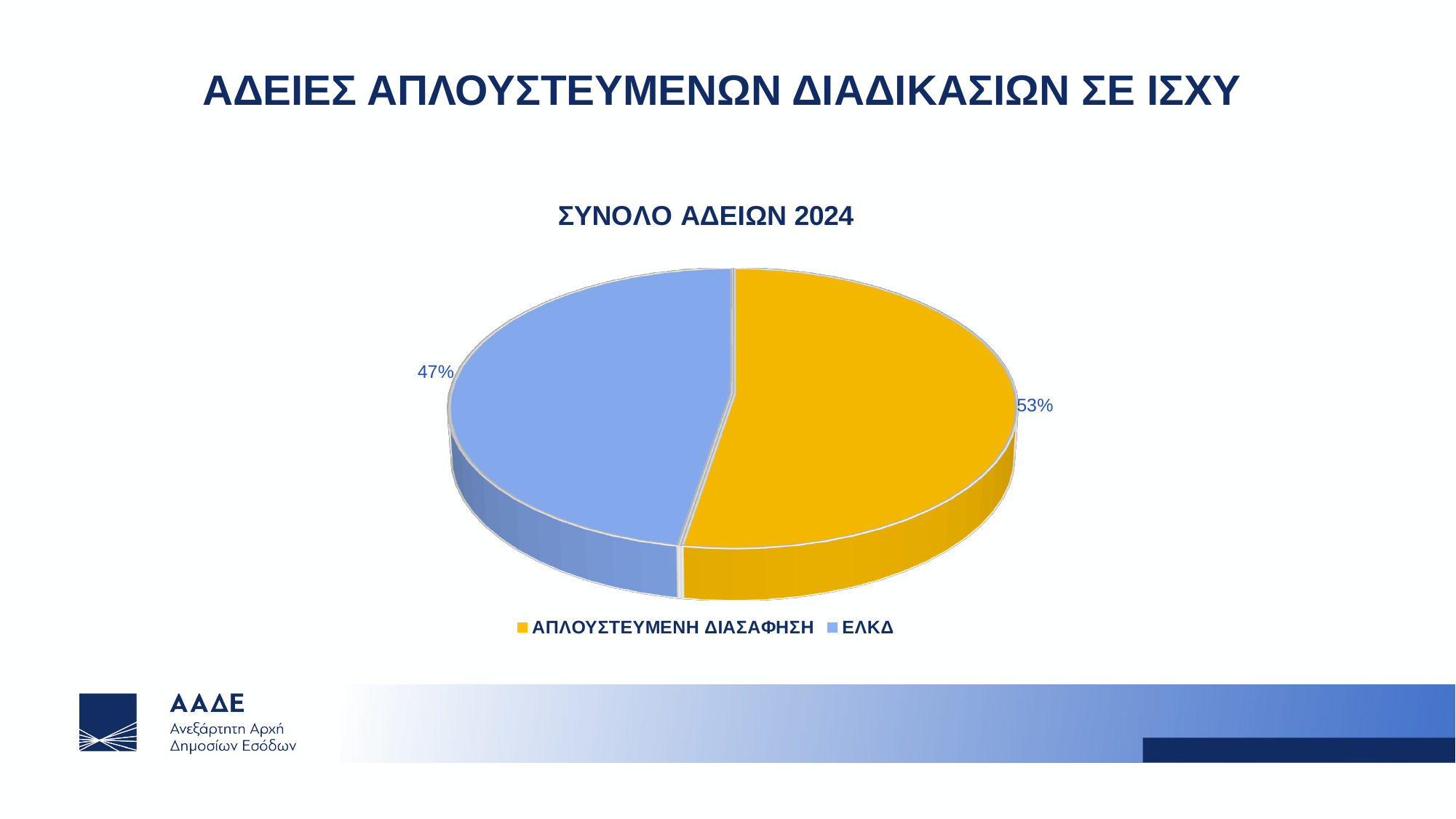

# ΑΔΕΙΕΣ ΑΠΛΟΥΣΤΕΥΜΕΝΩΝ ΔΙΑΔΙΚΑΣΙΩΝ ΣΕ ΙΣΧΥ

[unsupported chart]